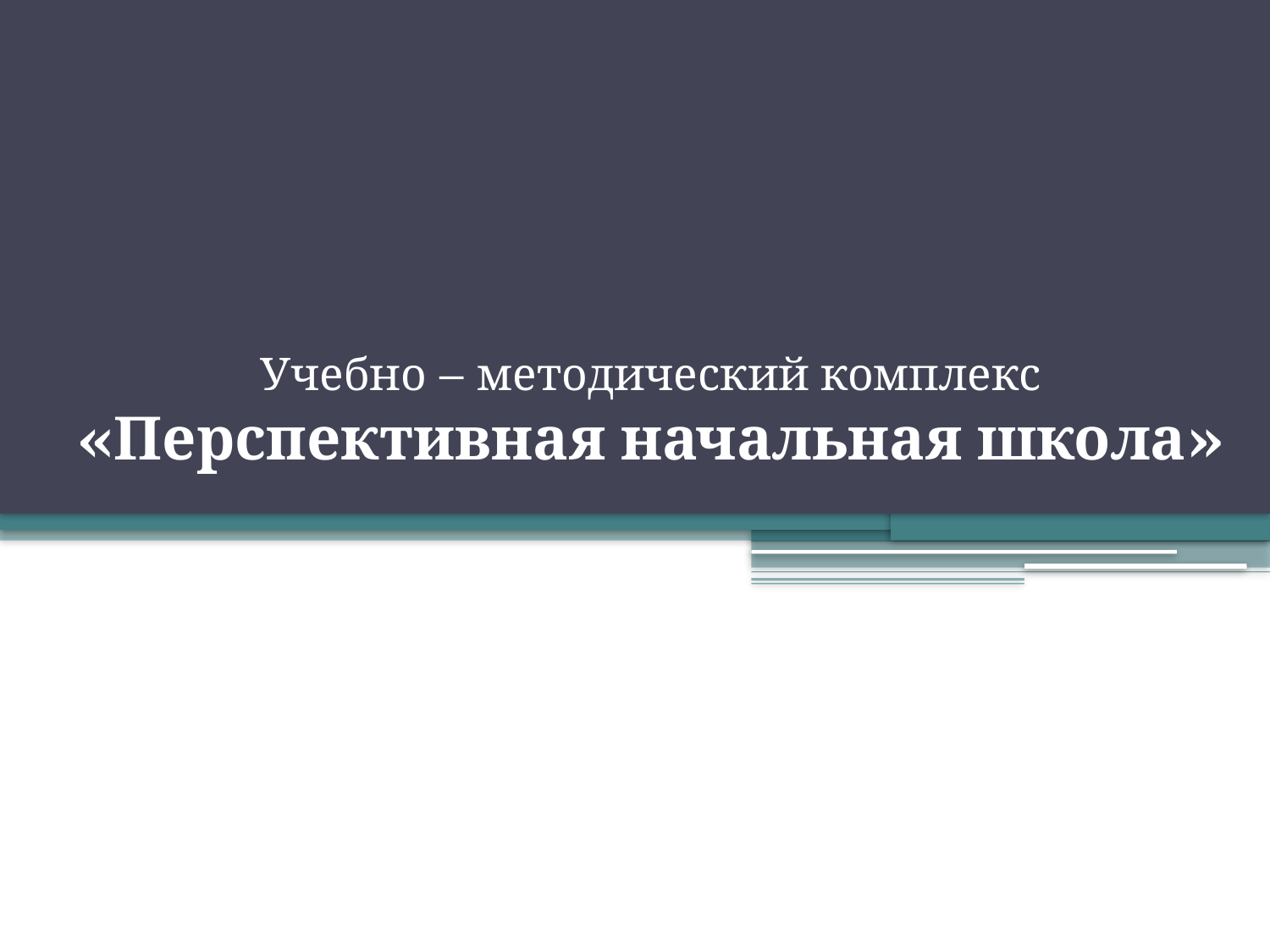

# Учебно – методический комплекс «Перспективная начальная школа»